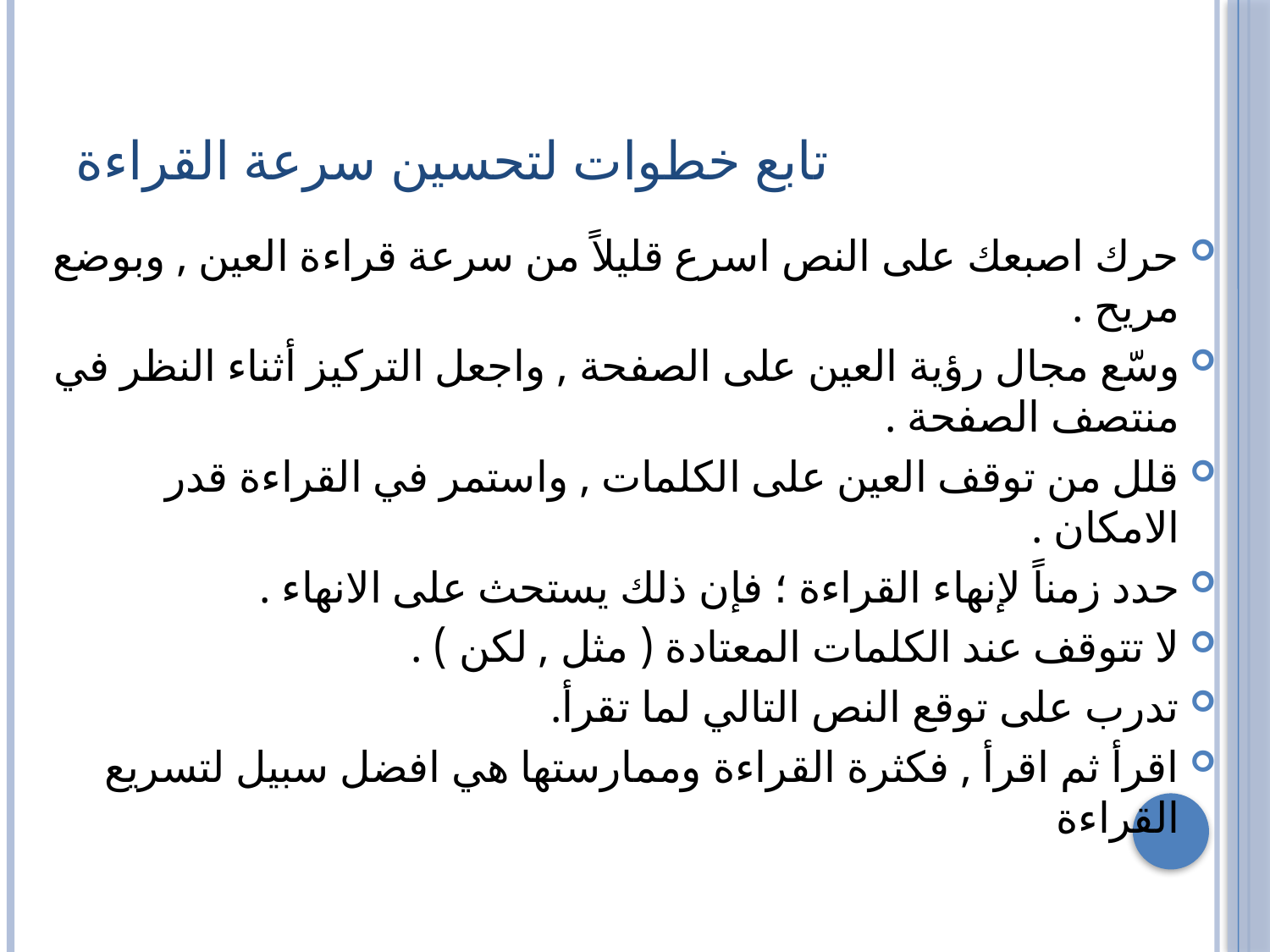

# تابع خطوات لتحسين سرعة القراءة
حرك اصبعك على النص اسرع قليلاً من سرعة قراءة العين , وبوضع مريح .
وسّع مجال رؤية العين على الصفحة , واجعل التركيز أثناء النظر في منتصف الصفحة .
قلل من توقف العين على الكلمات , واستمر في القراءة قدر الامكان .
حدد زمناً لإنهاء القراءة ؛ فإن ذلك يستحث على الانهاء .
لا تتوقف عند الكلمات المعتادة ( مثل , لكن ) .
تدرب على توقع النص التالي لما تقرأ.
اقرأ ثم اقرأ , فكثرة القراءة وممارستها هي افضل سبيل لتسريع القراءة